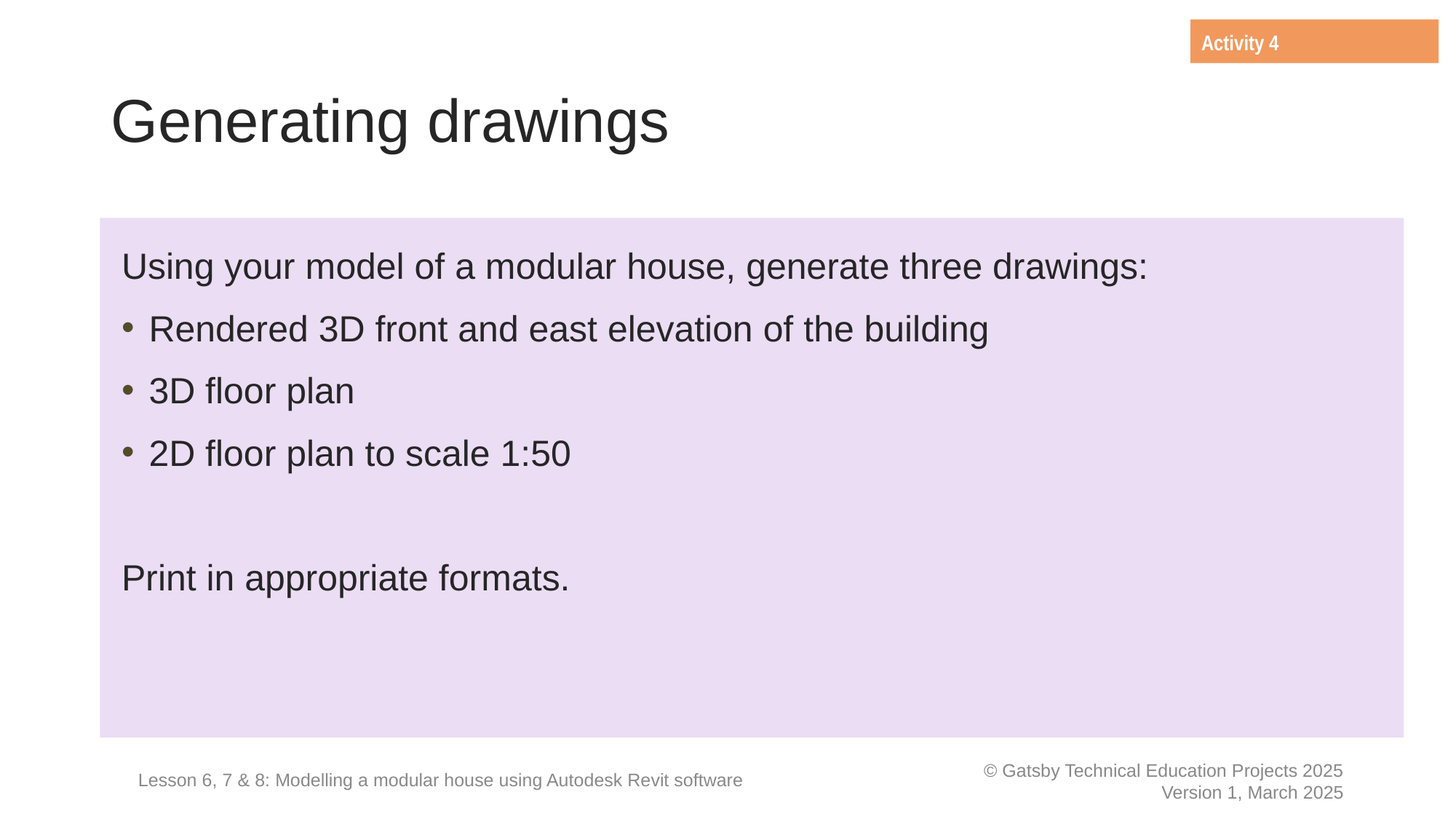

Activity 4
# Generating drawings
Using your model of a modular house, generate three drawings:
Rendered 3D front and east elevation of the building
3D floor plan
2D floor plan to scale 1:50

Print in appropriate formats.
Lesson 6, 7 & 8: Modelling a modular house using Autodesk Revit software